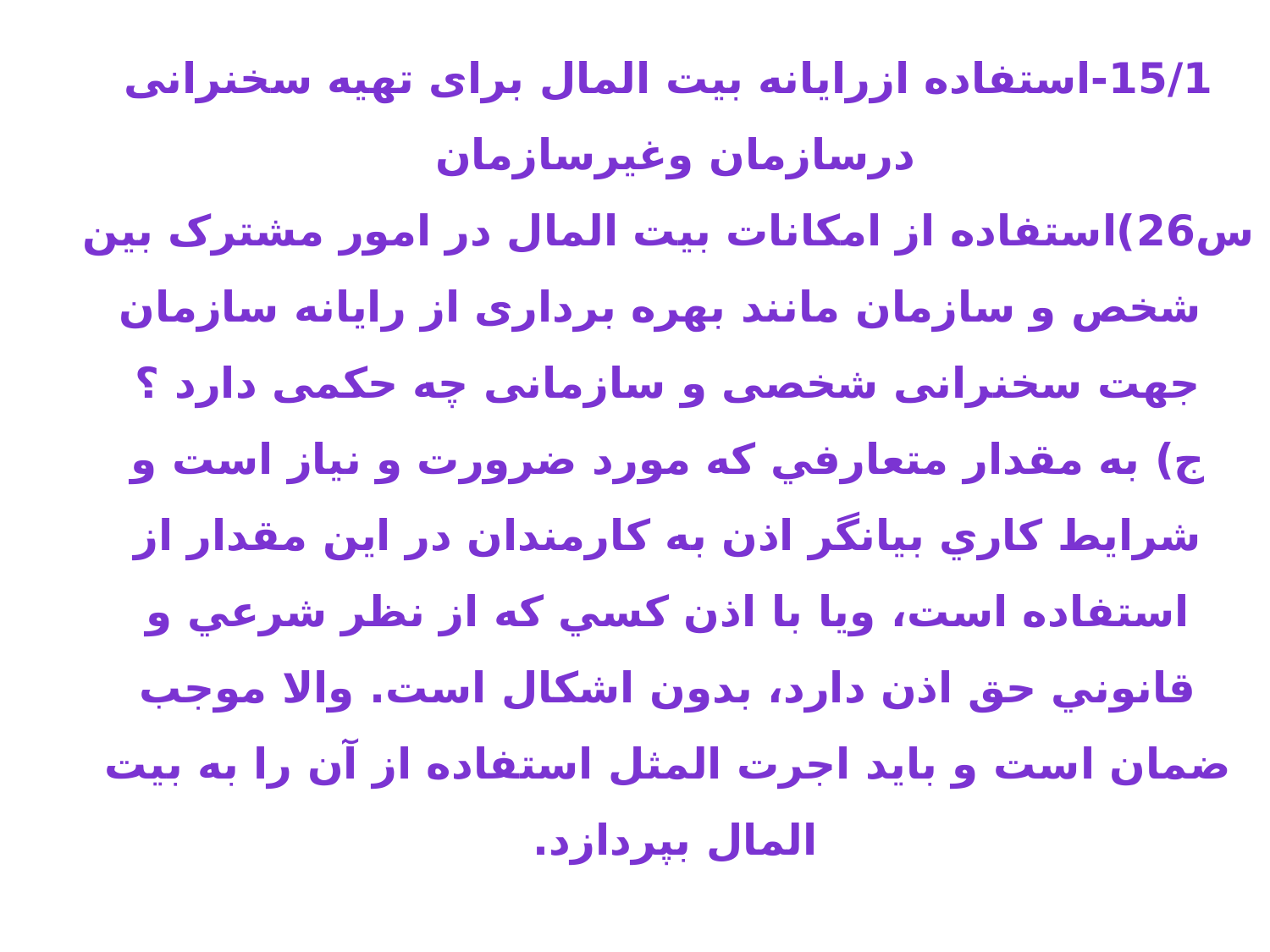

# 15/1-استفاده ازرایانه بیت المال برای تهیه سخنرانی درسازمان وغیرسازمان س26)استفاده از امکانات بیت المال در امور مشترک بین  شخص و سازمان مانند بهره برداری از رایانه سازمان جهت سخنرانی شخصی و سازمانی چه حکمی دارد ؟ ج) به مقدار متعارفي كه مورد ضرورت و نياز است و شرايط كاري بيانگر اذن به كارمندان در اين مقدار از استفاده است، ویا با اذن كسي كه از نظر شرعي و قانوني حق اذن دارد، بدون اشكال است. والا موجب ضمان است و بايد اجرت المثل استفاده از آن را به بيت المال بپردازد.